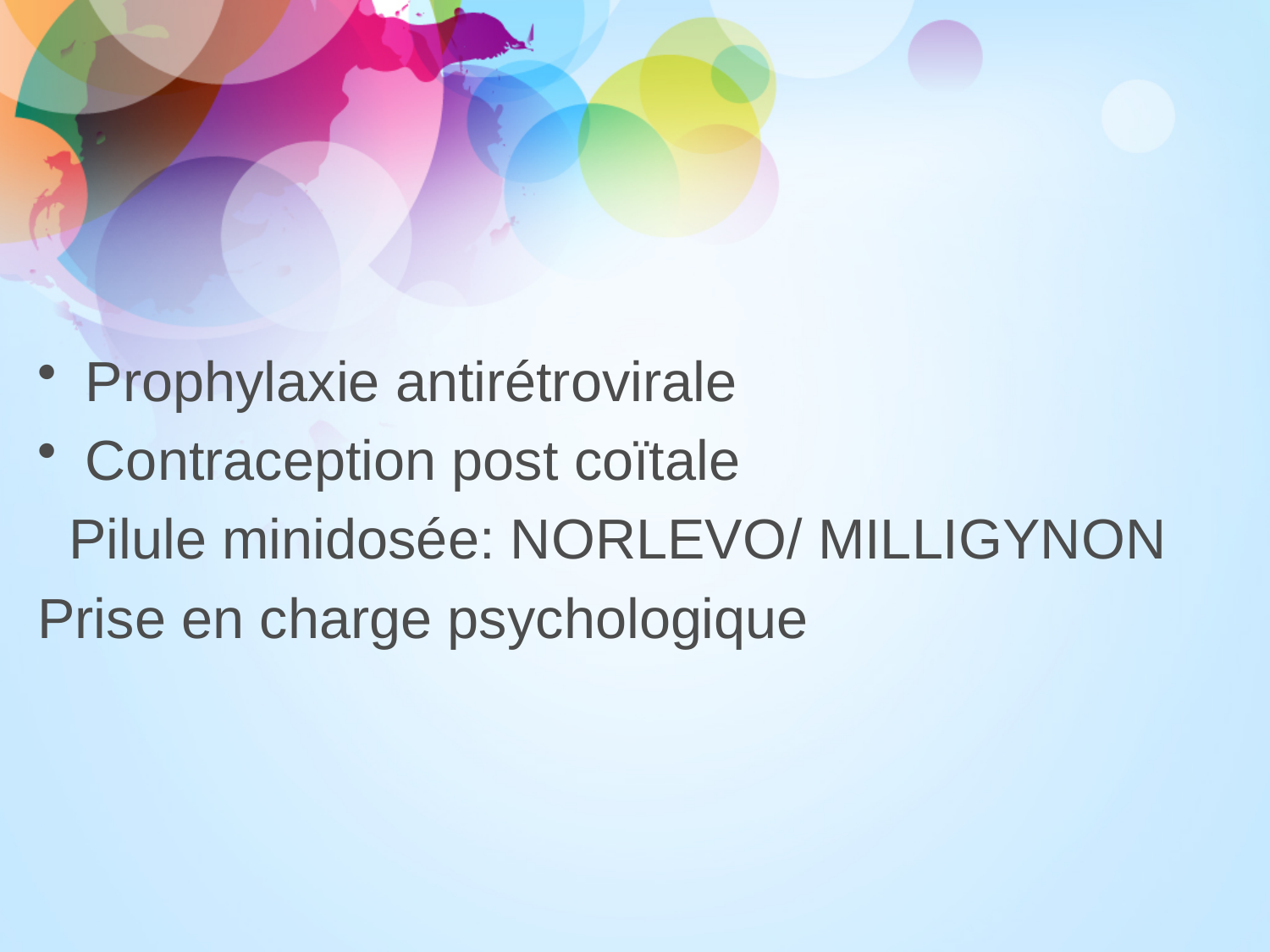

#
Prophylaxie antirétrovirale
Contraception post coïtale
  Pilule minidosée: NORLEVO/ MILLIGYNON
Prise en charge psychologique